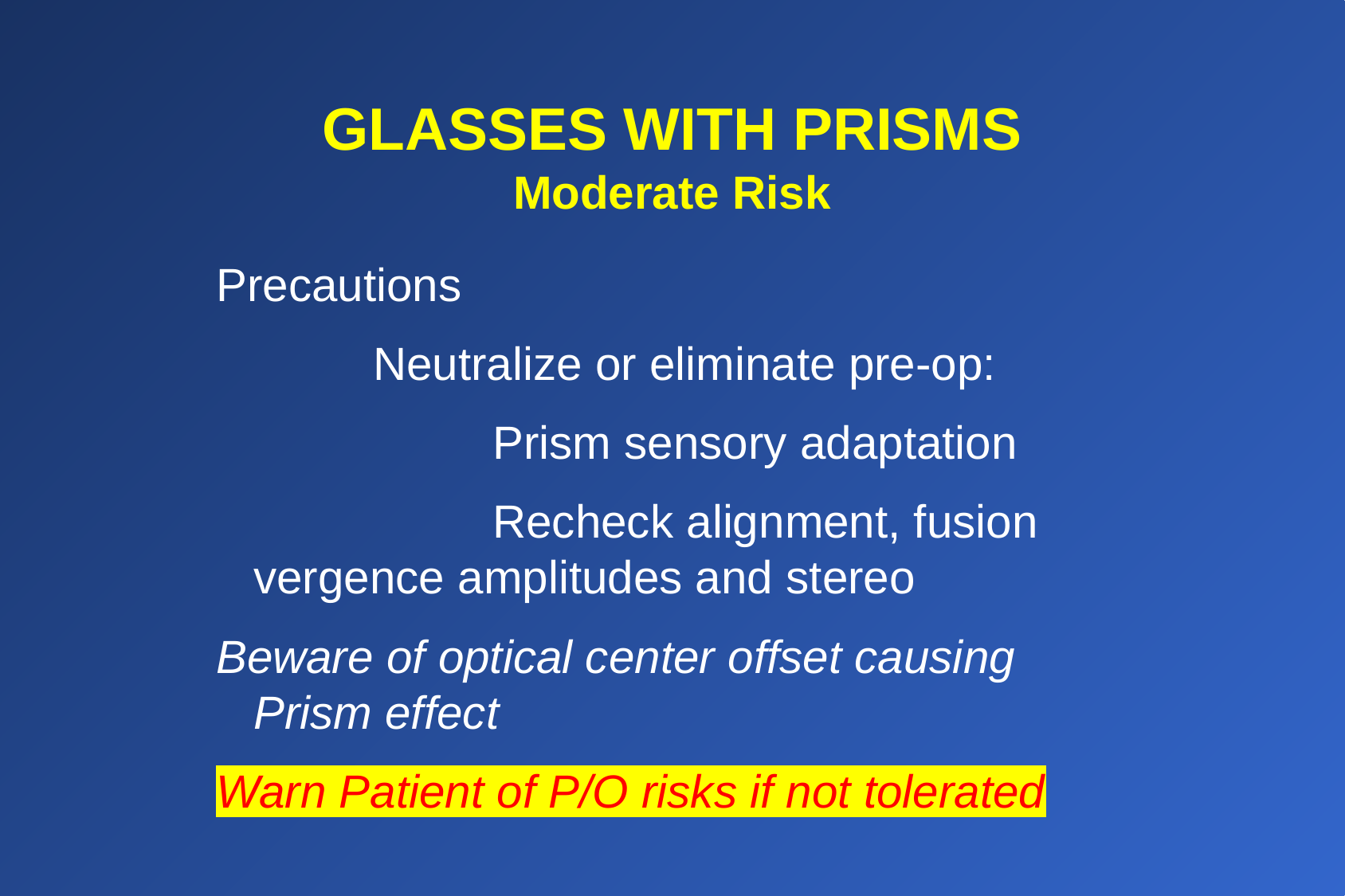

# GLASSES WITH PRISMS Moderate Risk
Precautions
		Neutralize or eliminate pre-op:
			Prism sensory adaptation
			Recheck alignment, fusion vergence amplitudes and stereo
Beware of optical center offset causing Prism effect
Warn Patient of P/O risks if not tolerated